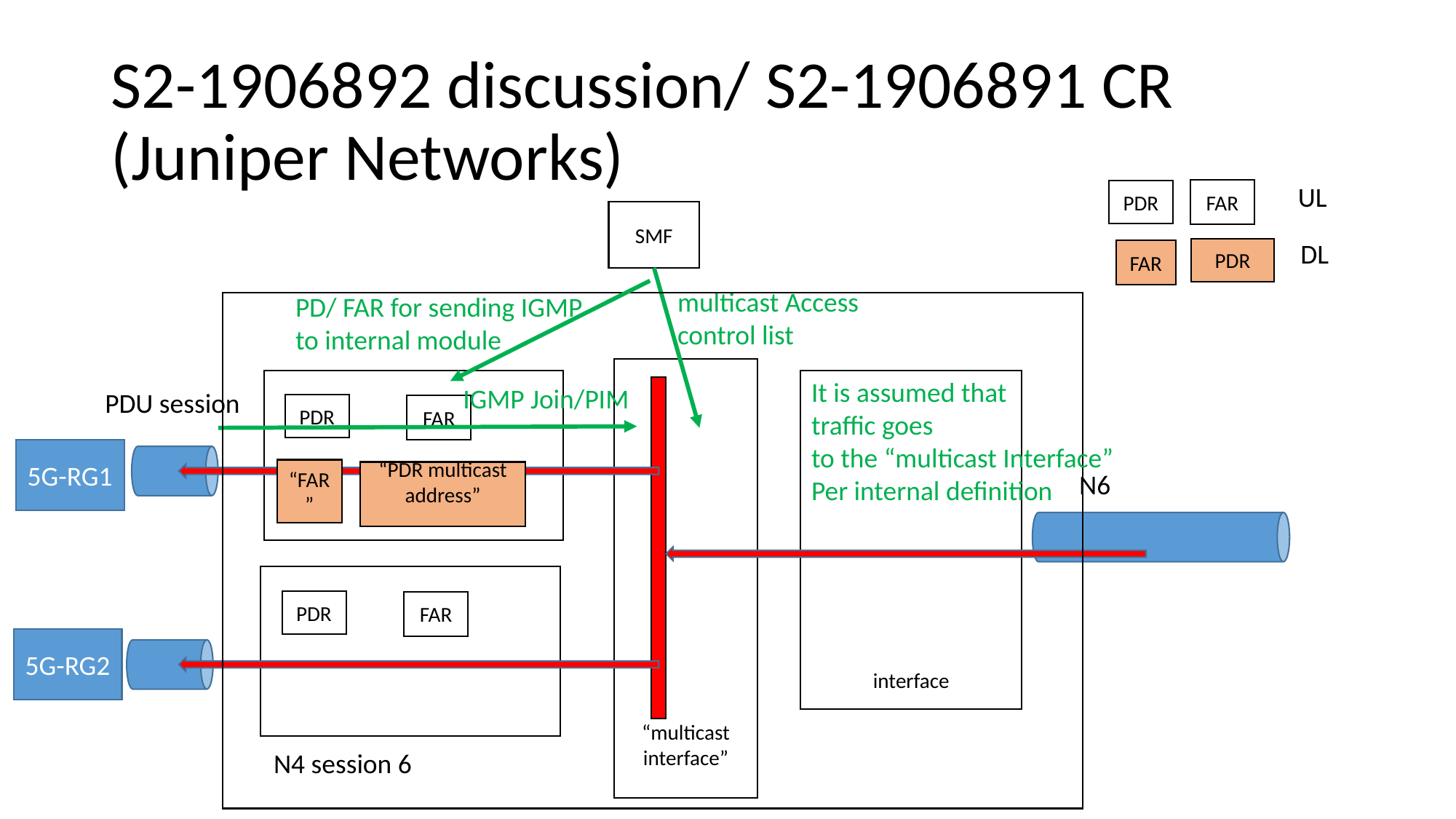

# S2-1906892 discussion/ S2-1906891 CR  (Juniper Networks)
UL
FAR
PDR
SMF
DL
PDR
FAR
multicast Access
control list
PD/ FAR for sending IGMP
to internal module

“multicast interface”
It is assumed that
traffic goes
to the “multicast Interface”
Per internal definition

interface
IGMP Join/PIM

PDU session
PDR
FAR

5G-RG1
“FAR”
N6
“PDR multicast address”

PDR
FAR

5G-RG2

N4 session 6